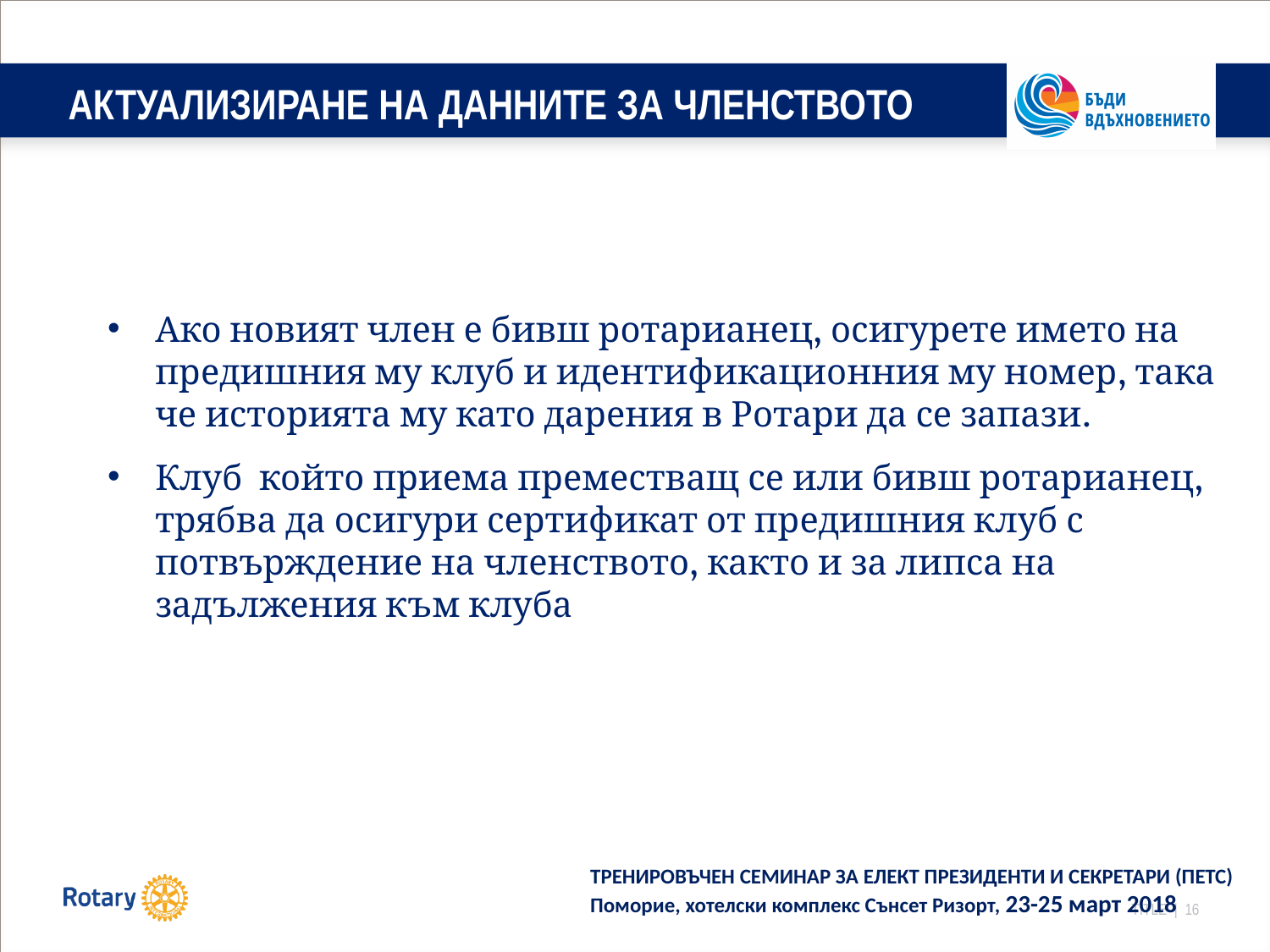

# АКТУАЛИЗИРАНЕ НА ДАННИТЕ ЗА ЧЛЕНСТВОТО

Ако новият член е бивш ротарианец, осигурете името на предишния му клуб и идентификационния му номер, така че историята му като дарения в Ротари да се запази.
Клуб  който приема преместващ се или бивш ротарианец, трябва да осигури сертификат от предишния клуб с потвърждение на членството, както и за липса на задължения към клуба